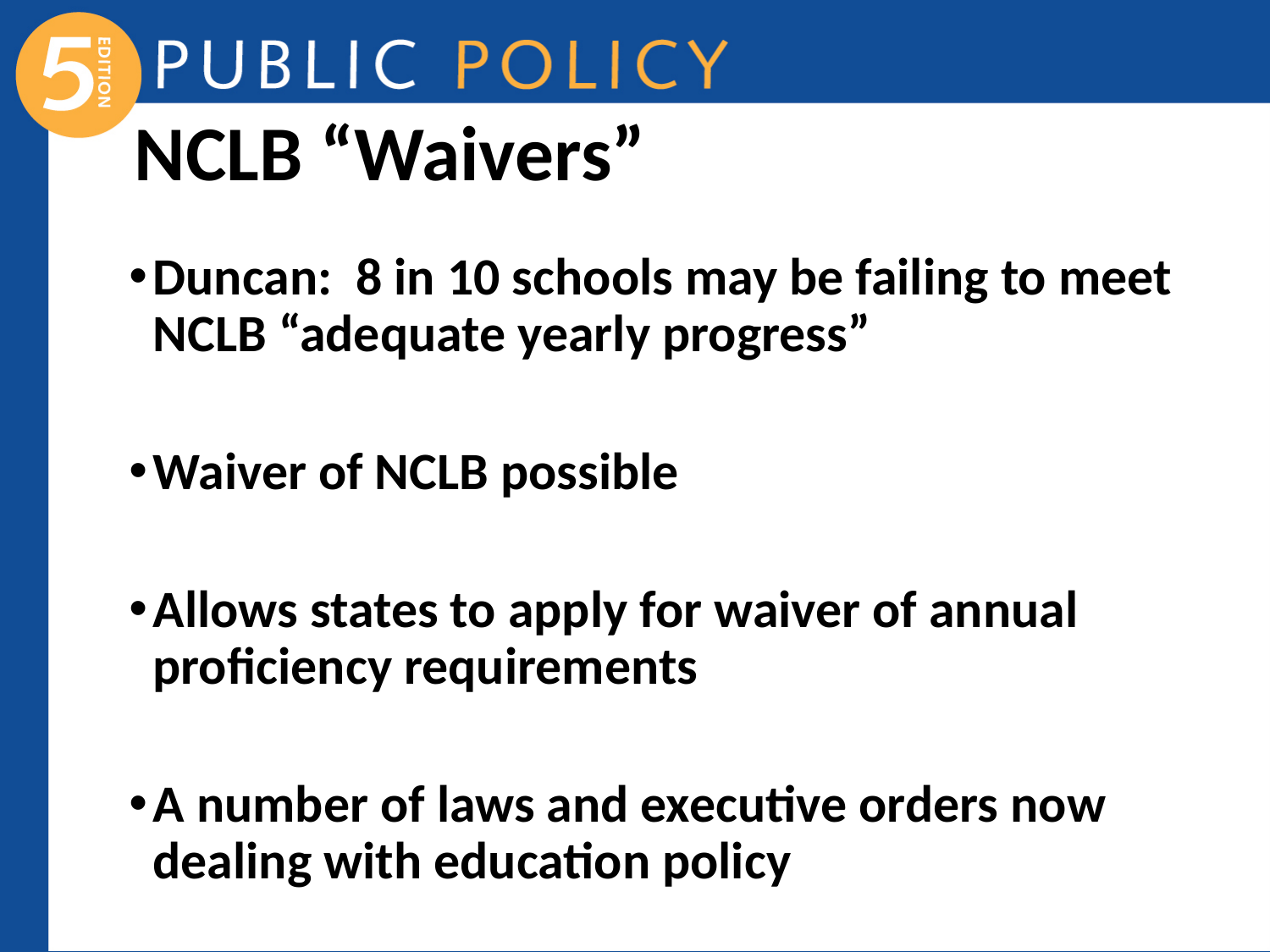

# NCLB “Waivers”
Duncan:  8 in 10 schools may be failing to meet NCLB “adequate yearly progress”

Waiver of NCLB possible

Allows states to apply for waiver of annual proficiency requirements

A number of laws and executive orders now dealing with education policy